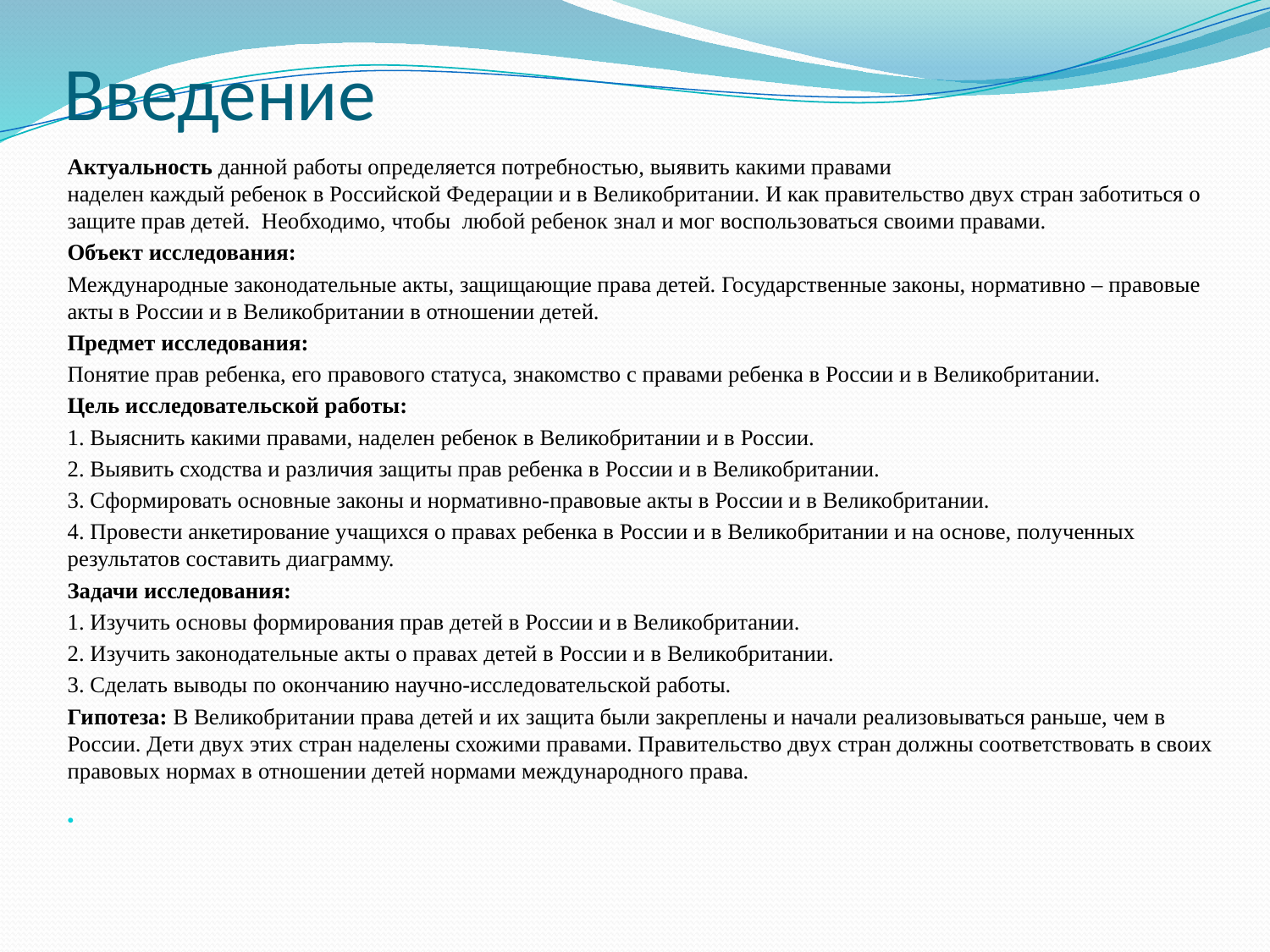

# Введение
Актуальность данной работы определяется потребностью, выявить какими правами наделен каждый ребенок в Российской Федерации и в Великобритании. И как правительство двух стран заботиться о защите прав детей.  Необходимо, чтобы  любой ребенок знал и мог воспользоваться своими правами.
Объект исследования:
Международные законодательные акты, защищающие права детей. Государственные законы, нормативно – правовые акты в России и в Великобритании в отношении детей.
Предмет исследования:
Понятие прав ребенка, его правового статуса, знакомство с правами ребенка в России и в Великобритании.
Цель исследовательской работы:
1. Выяснить какими правами, наделен ребенок в Великобритании и в России.
2. Выявить сходства и различия защиты прав ребенка в России и в Великобритании.
3. Сформировать основные законы и нормативно-правовые акты в России и в Великобритании.
4. Провести анкетирование учащихся о правах ребенка в России и в Великобритании и на основе, полученных результатов составить диаграмму.
Задачи исследования:
1. Изучить основы формирования прав детей в России и в Великобритании.
2. Изучить законодательные акты о правах детей в России и в Великобритании.
3. Сделать выводы по окончанию научно-исследовательской работы.
Гипотеза: В Великобритании права детей и их защита были закреплены и начали реализовываться раньше, чем в России. Дети двух этих стран наделены схожими правами. Правительство двух стран должны соответствовать в своих правовых нормах в отношении детей нормами международного права.